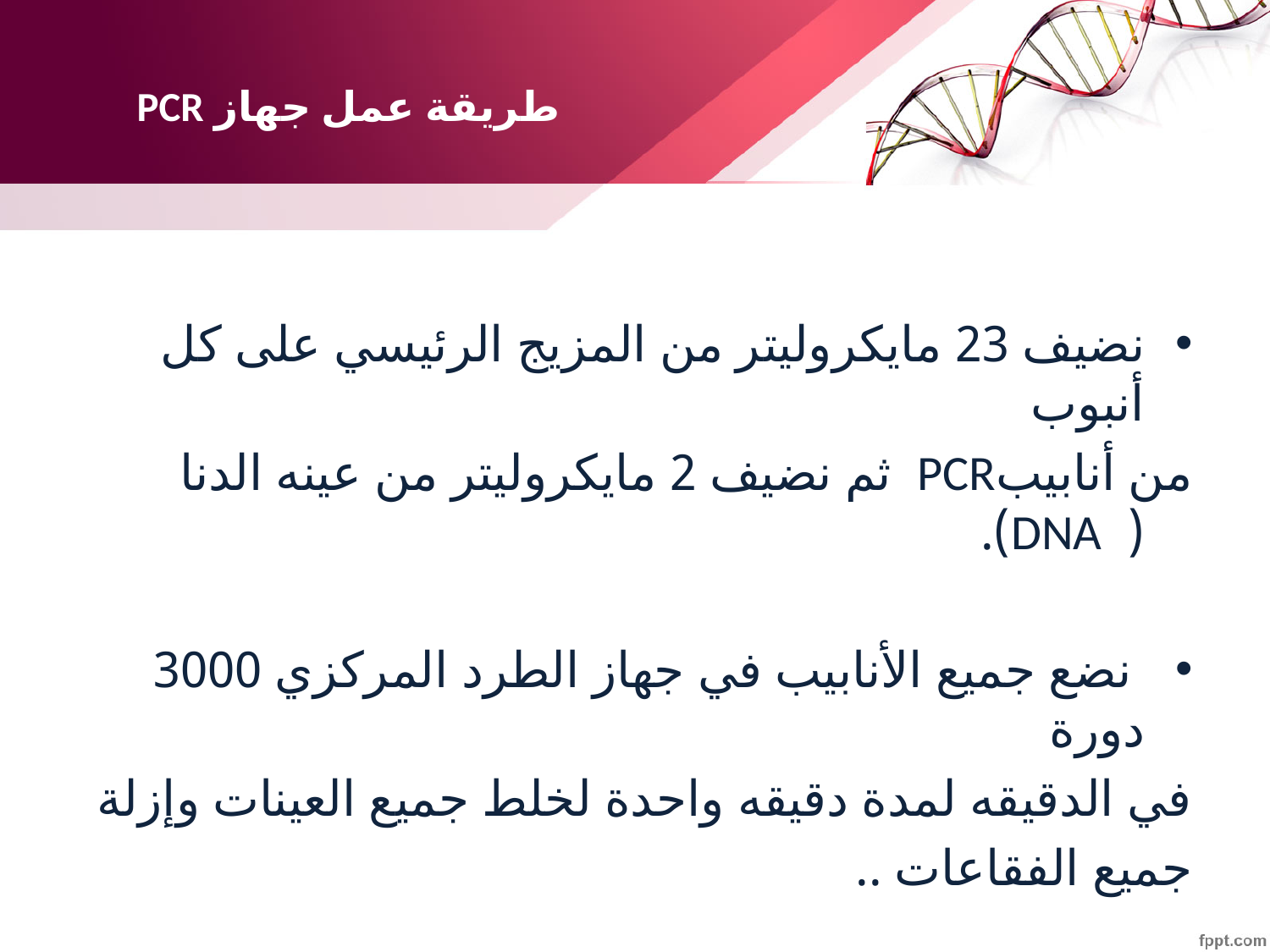

# طريقة عمل جهاز PCR
نضيف 23 مايكروليتر من المزيج الرئيسي على كل أنبوب
من أنابيبPCR  ثم نضيف 2 مايكروليتر من عينه الدنا (  DNA).

 نضع جميع الأنابيب في جهاز الطرد المركزي 3000 دورة
في الدقيقه لمدة دقيقه واحدة لخلط جميع العينات وإزلة
جميع الفقاعات ..